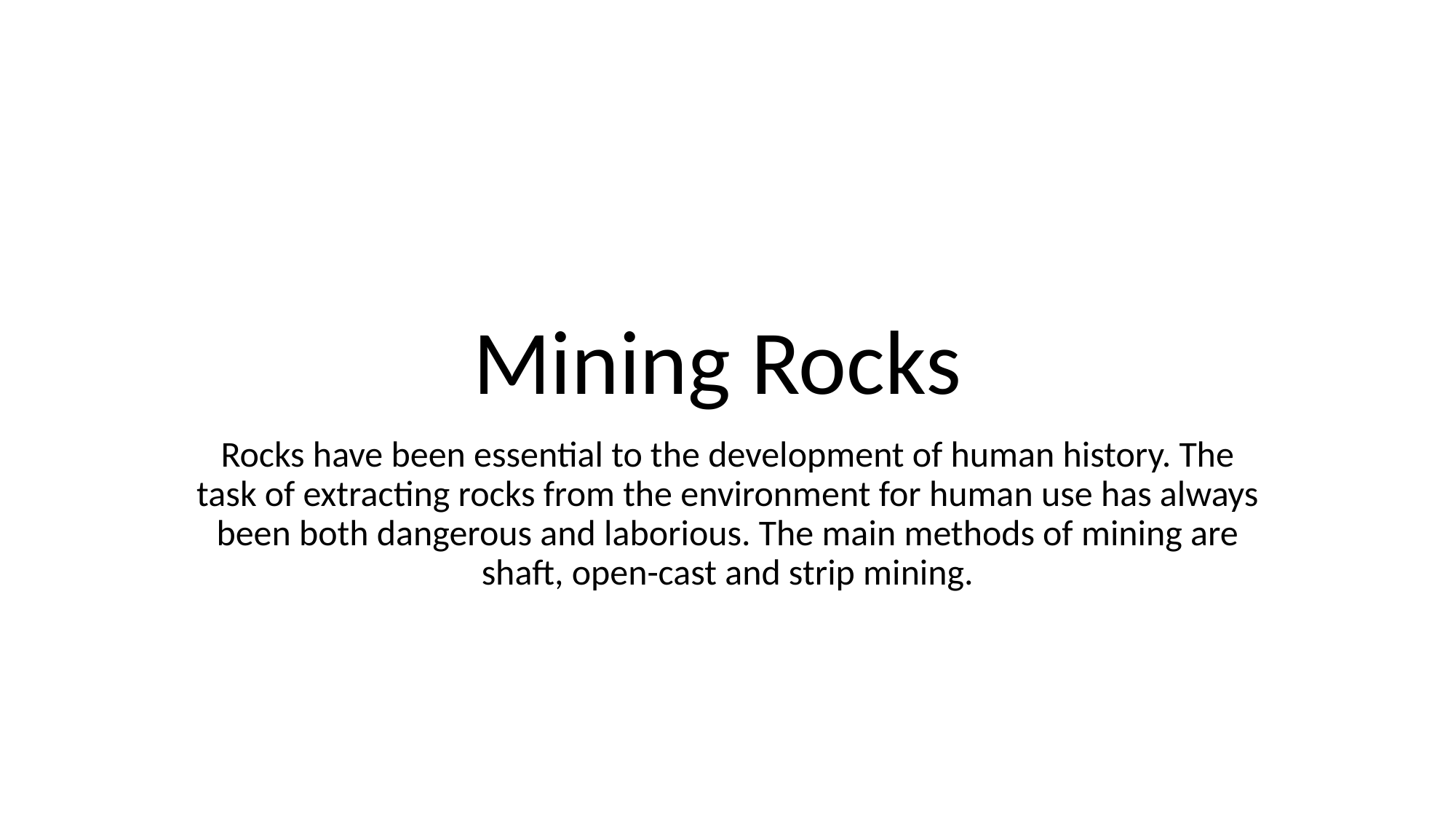

# Mining Rocks
Rocks have been essential to the development of human history. The task of extracting rocks from the environment for human use has always been both dangerous and laborious. The main methods of mining are shaft, open-cast and strip mining.